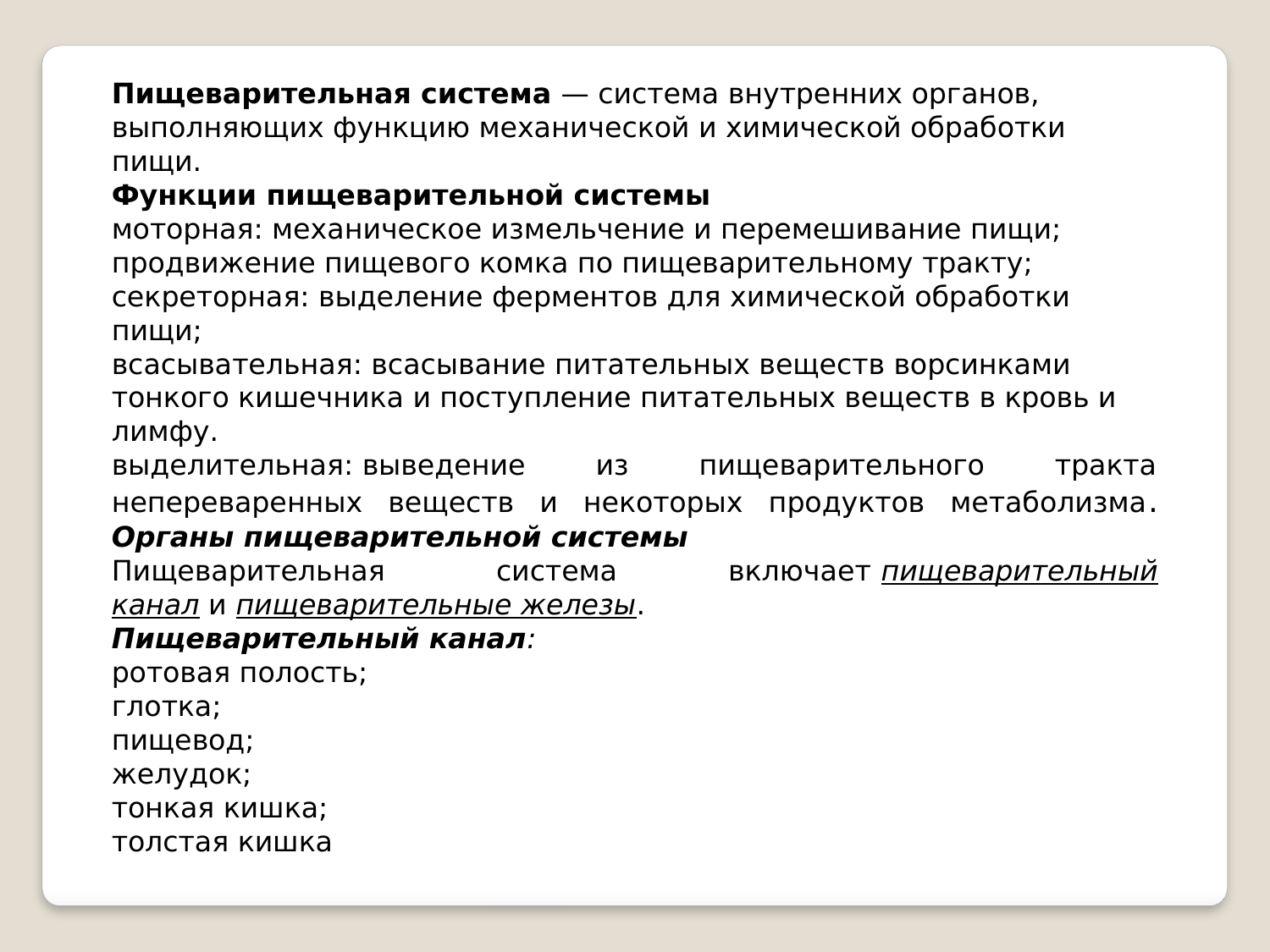

Пищеварительная система — система внутренних органов, выполняющих функцию механической и химической обработки пищи.
Функции пищеварительной системы
моторная: механическое измельчение и перемешивание пищи; продвижение пищевого комка по пищеварительному тракту;
секреторная: выделение ферментов для химической обработки пищи;
всасывательная: всасывание питательных веществ ворсинками тонкого кишечника и поступление питательных веществ в кровь и лимфу.
выделительная: выведение из пищеварительного тракта непереваренных веществ и некоторых продуктов метаболизма. Органы пищеварительной системы
Пищеварительная система включает пищеварительный канал и пищеварительные железы.
Пищеварительный канал:
ротовая полость;
глотка;
пищевод;
желудок;
тонкая кишка;
толстая кишка